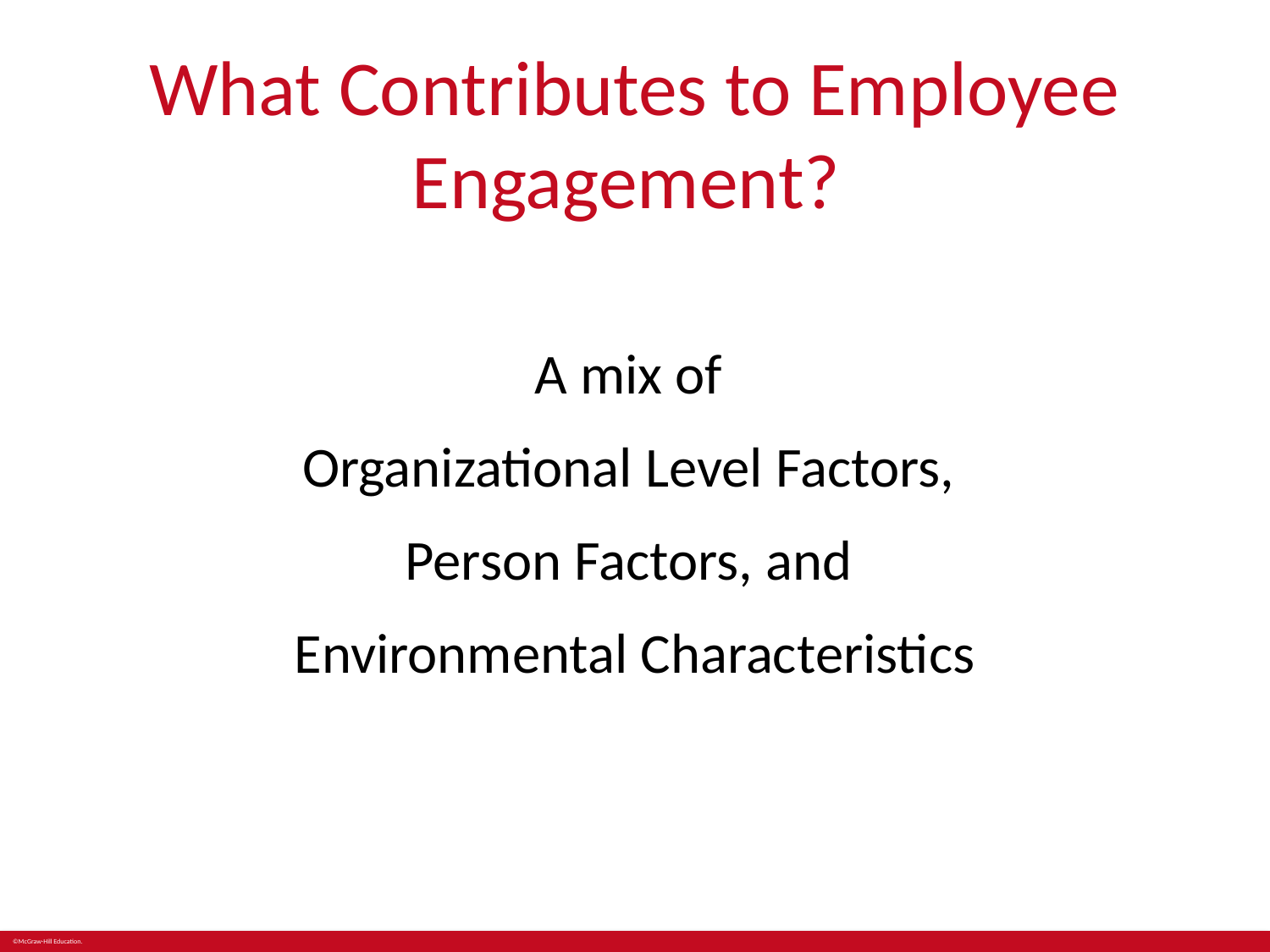

# What Contributes to Employee Engagement?

A mix of
Organizational Level Factors,
Person Factors, and
Environmental Characteristics